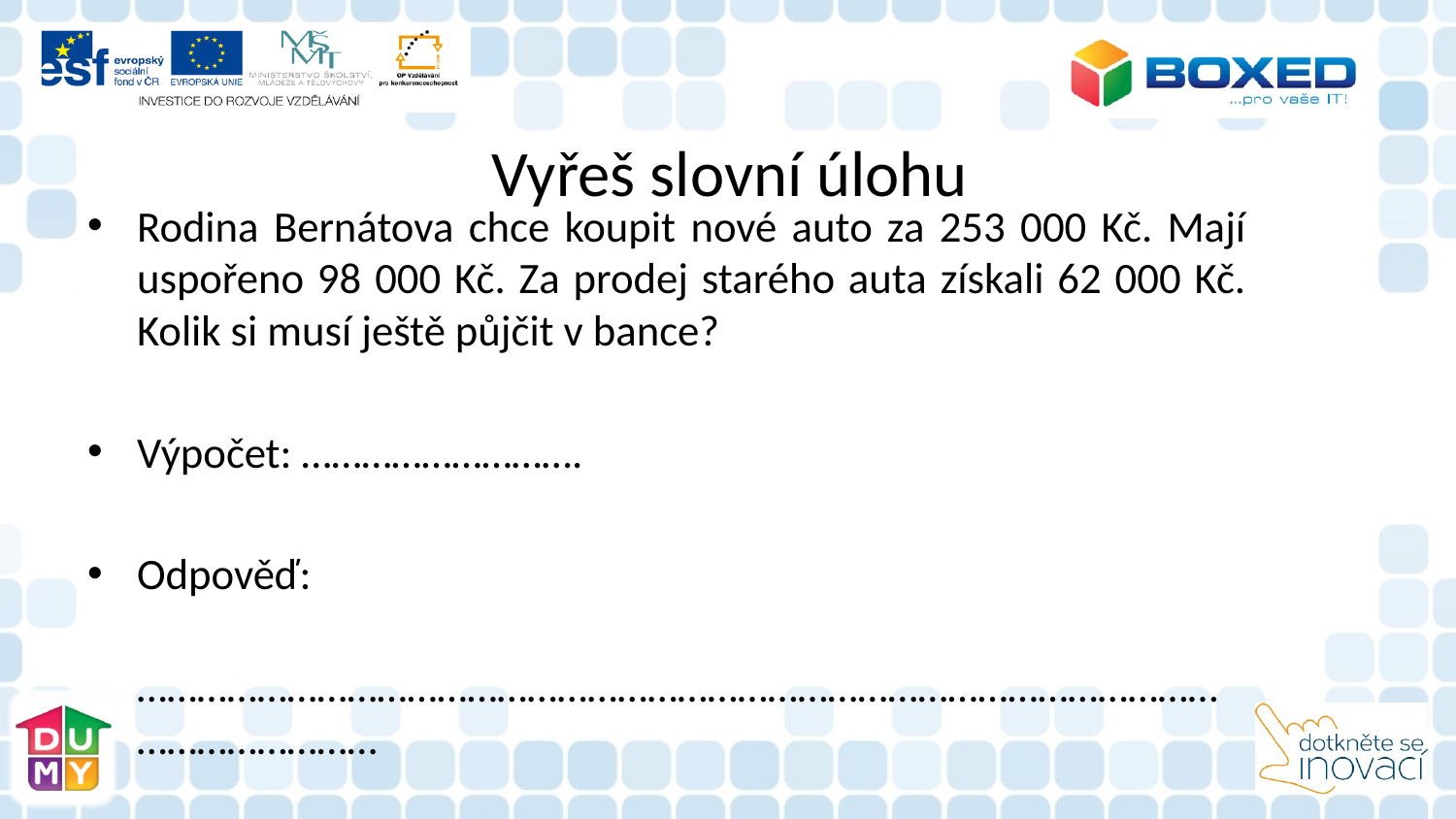

# Vyřeš slovní úlohu
Rodina Bernátova chce koupit nové auto za 253 000 Kč. Mají uspořeno 98 000 Kč. Za prodej starého auta získali 62 000 Kč. Kolik si musí ještě půjčit v bance?

Výpočet: ……………………….

Odpověď:
	……………………………………………………………………………………………………………………